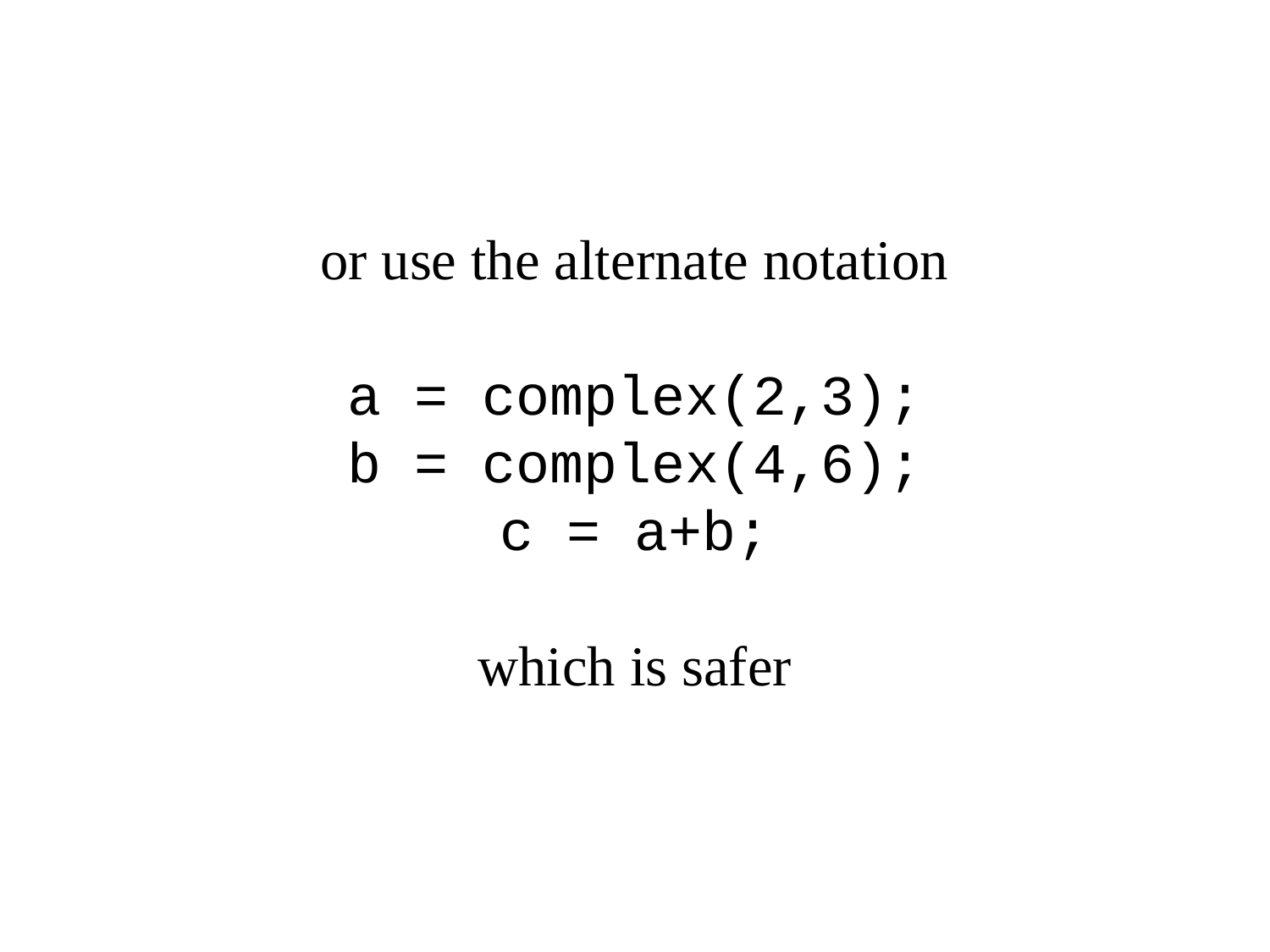

# or use the alternate notation a = complex(2,3); b = complex(4,6); c = a+b; which is safer